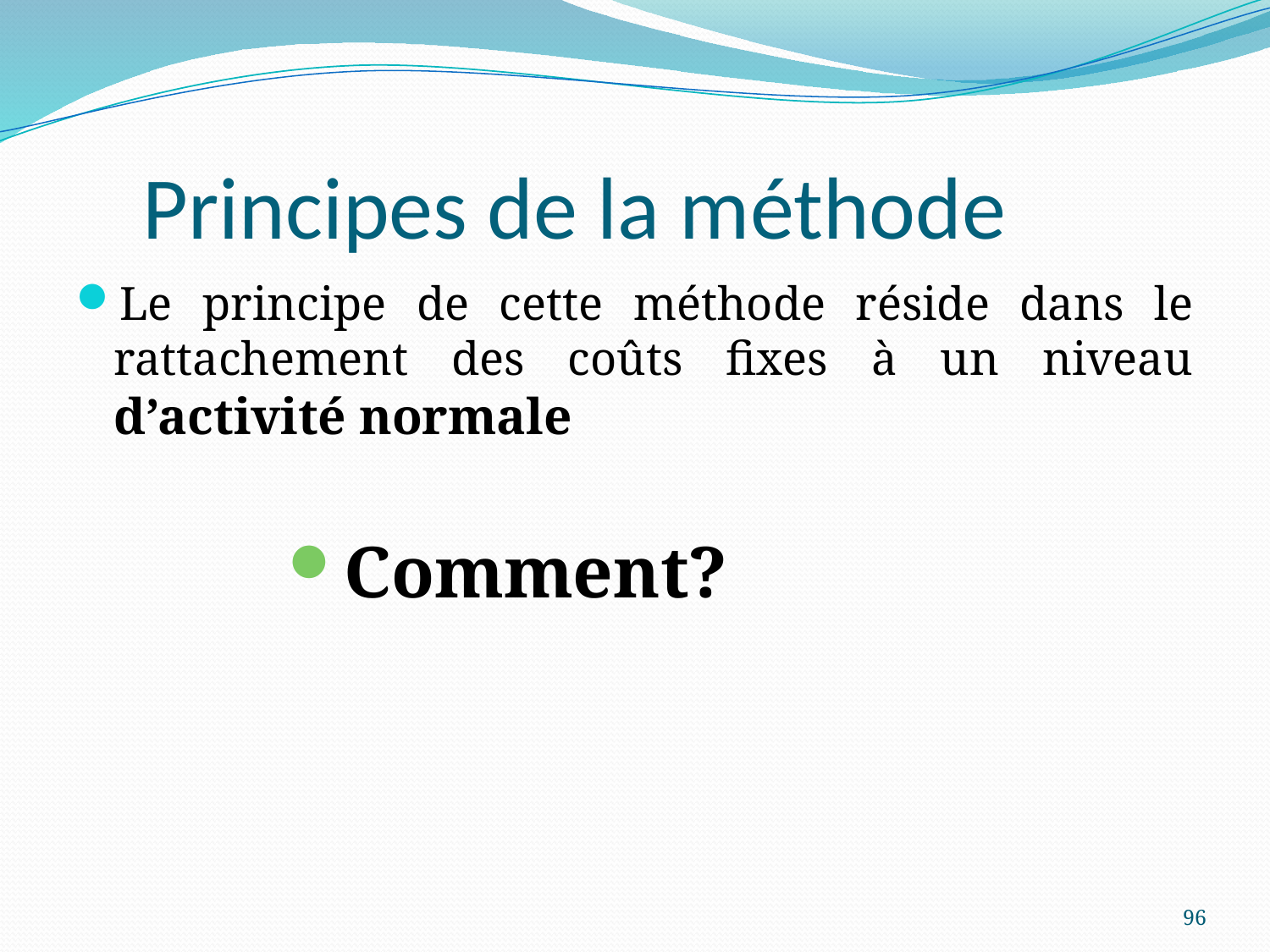

# Principes de la méthode
Le principe de cette méthode réside dans le rattachement des coûts fixes à un niveau d’activité normale

Comment?

96